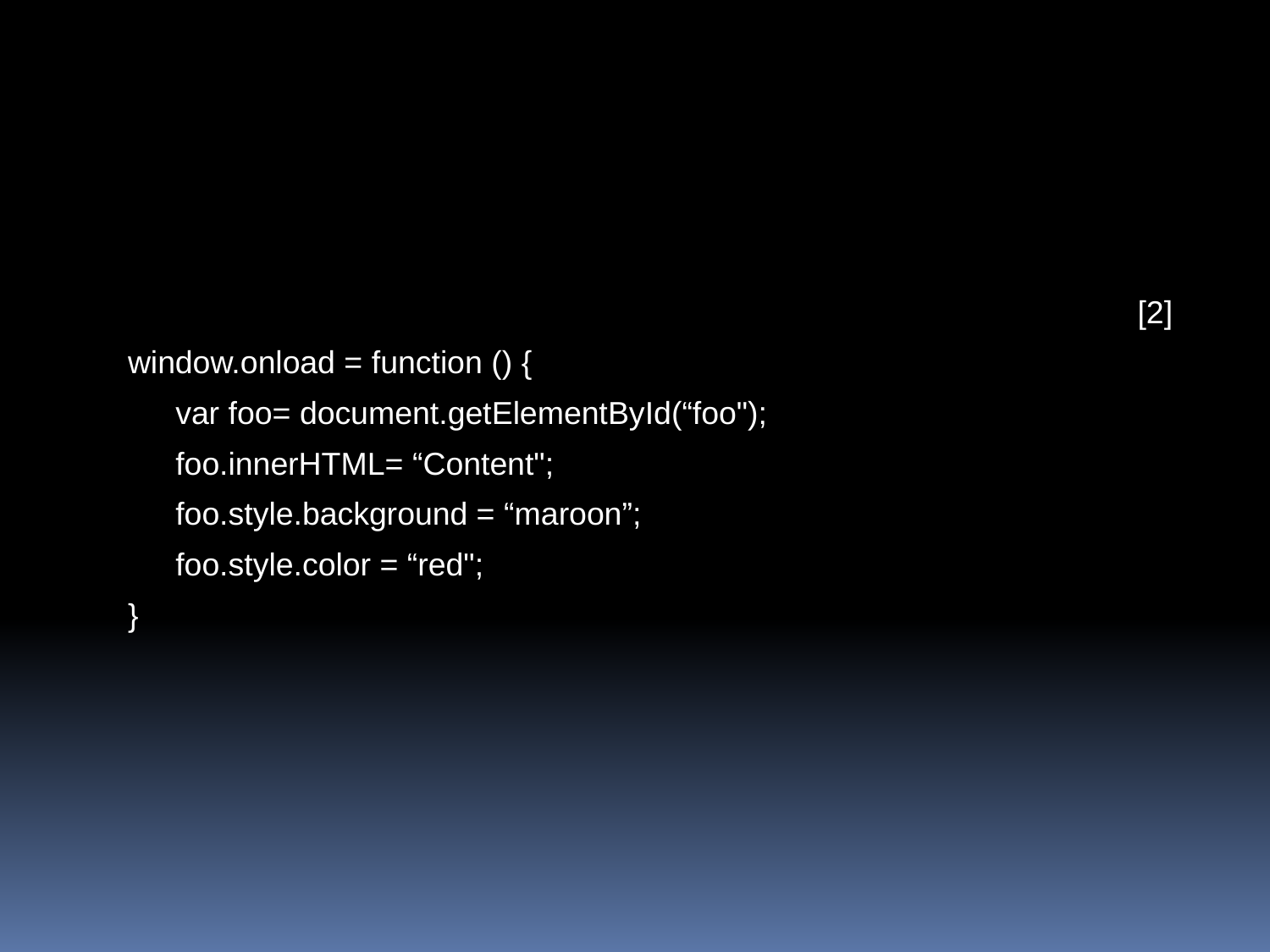

#
[2]
window.onload = function () {
	var foo= document.getElementById(“foo");
	foo.innerHTML= “Content";
	foo.style.background = “maroon”;
	foo.style.color = “red";
}